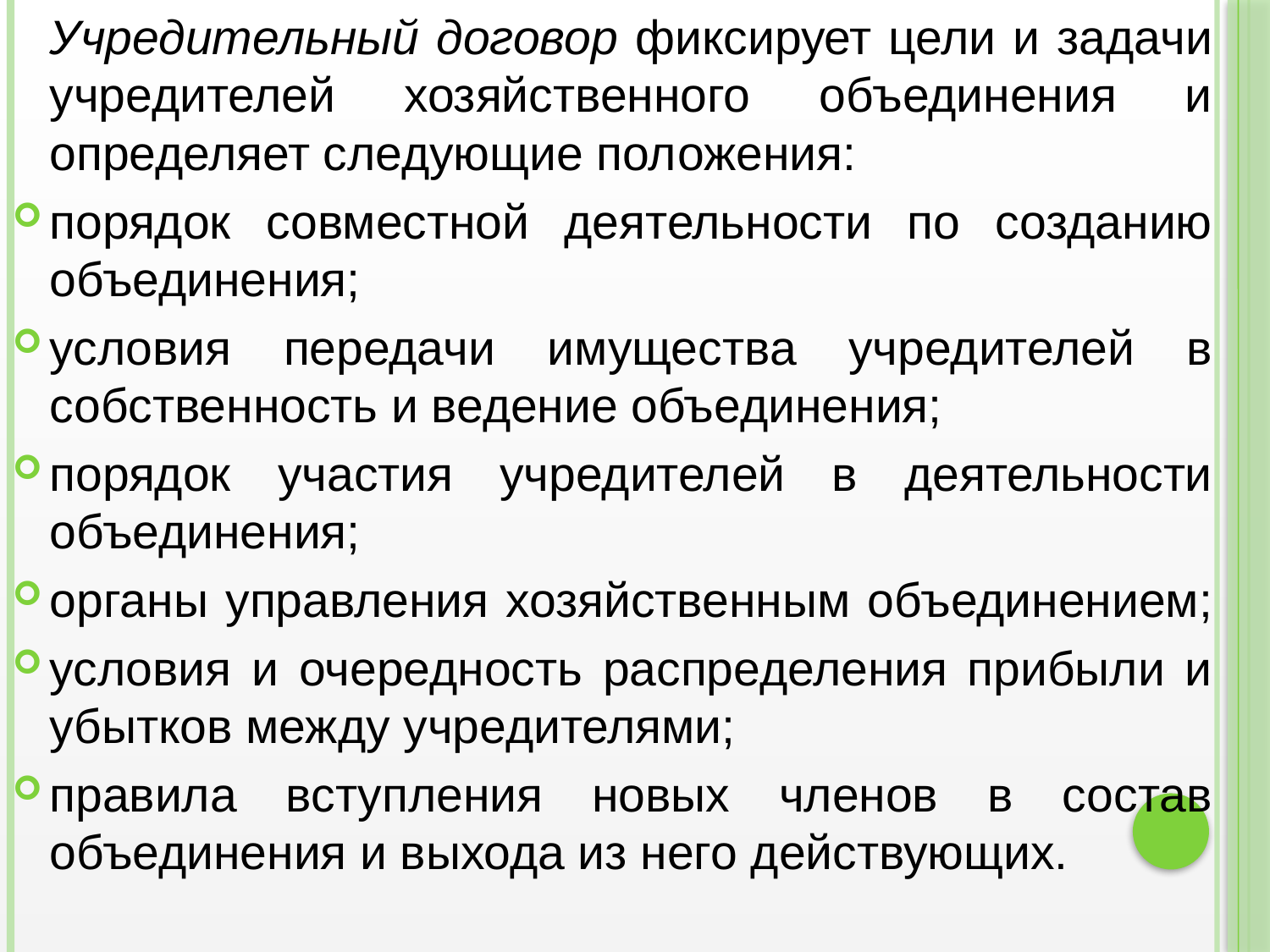

Учредительный договор фиксирует цели и задачи учредителей хозяйственного объединения и определяет следующие положения:
порядок совместной деятельности по созданию объединения;
условия передачи имущества учредителей в собственность и ведение объединения;
порядок участия учредителей в деятельности объединения;
органы управления хозяйственным объединением;
условия и очередность распределения прибыли и убытков между учредителями;
правила вступления новых членов в состав объединения и выхода из него действующих.